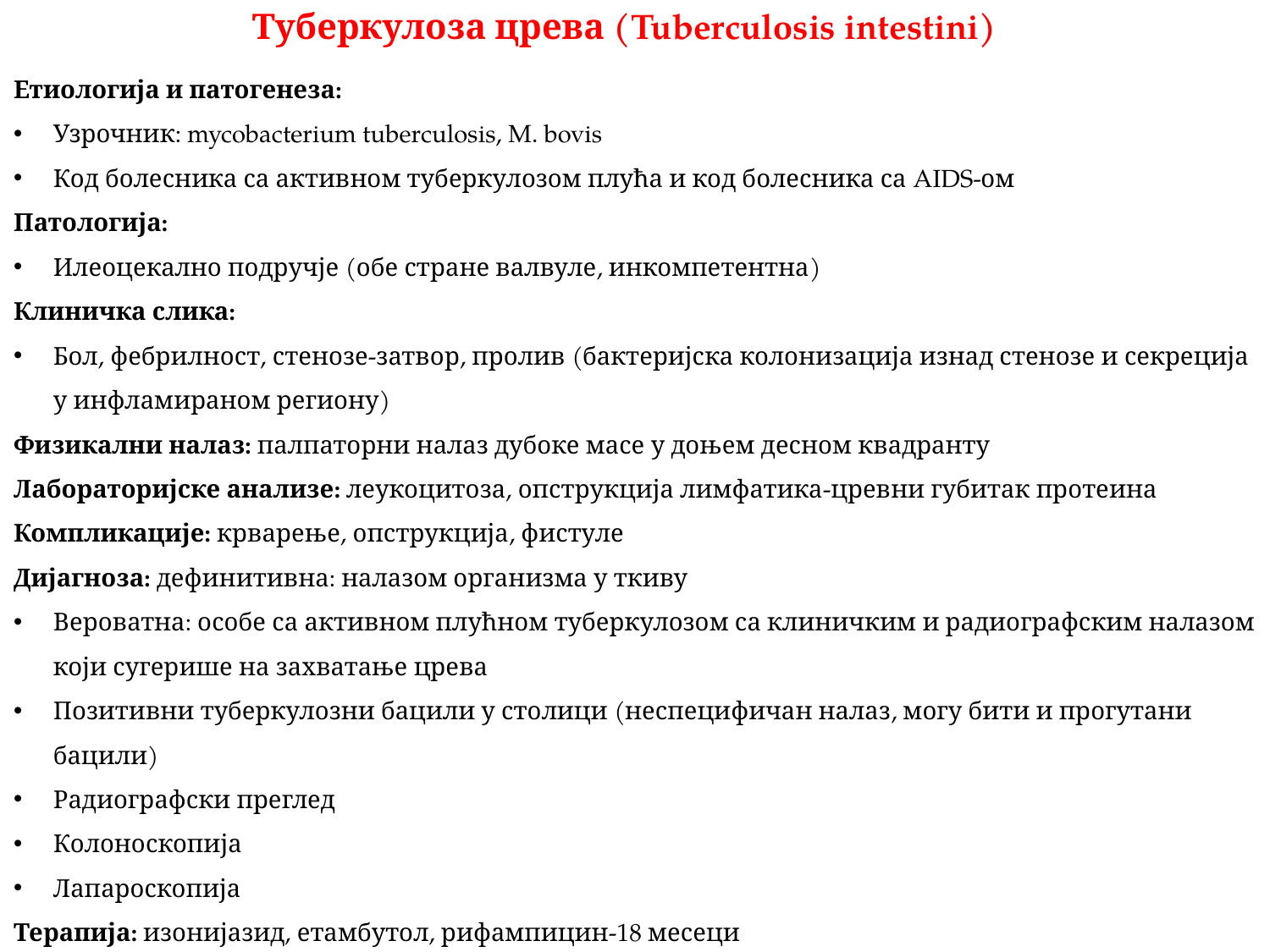

# Туберкулоза црева (Tuberculosis intestini)
Етиологија и патогенеза:
Узрочник: mycobacterium tuberculosis, M. bovis
Код болесника са активном туберкулозом плућа и код болесника са AIDS-ом
Патологија:
Илеоцекално подручје (обе стране валвуле, инкомпетентна)
Клиничка слика:
Бол, фебрилност, стенозе-затвор, пролив (бактеријска колонизација изнад стенозе и секреција у инфламираном региону)
Физикални налаз: палпаторни налаз дубоке масе у доњем десном квадранту
Лабораторијске анализе: леукоцитоза, опструкција лимфатика-цревни губитак протеина
Компликације: крварење, опструкција, фистуле
Дијагноза: дефинитивна: налазом организма у ткиву
Вероватна: особе са активном плућном туберкулозом са клиничким и радиографским налазом који сугерише на захватање црева
Позитивни туберкулозни бацили у столици (неспецифичан налаз, могу бити и прогутани бацили)
Радиографски преглед
Колоноскопија
Лапароскопија
Терапија: изонијазид, етамбутол, рифампицин-18 месеци